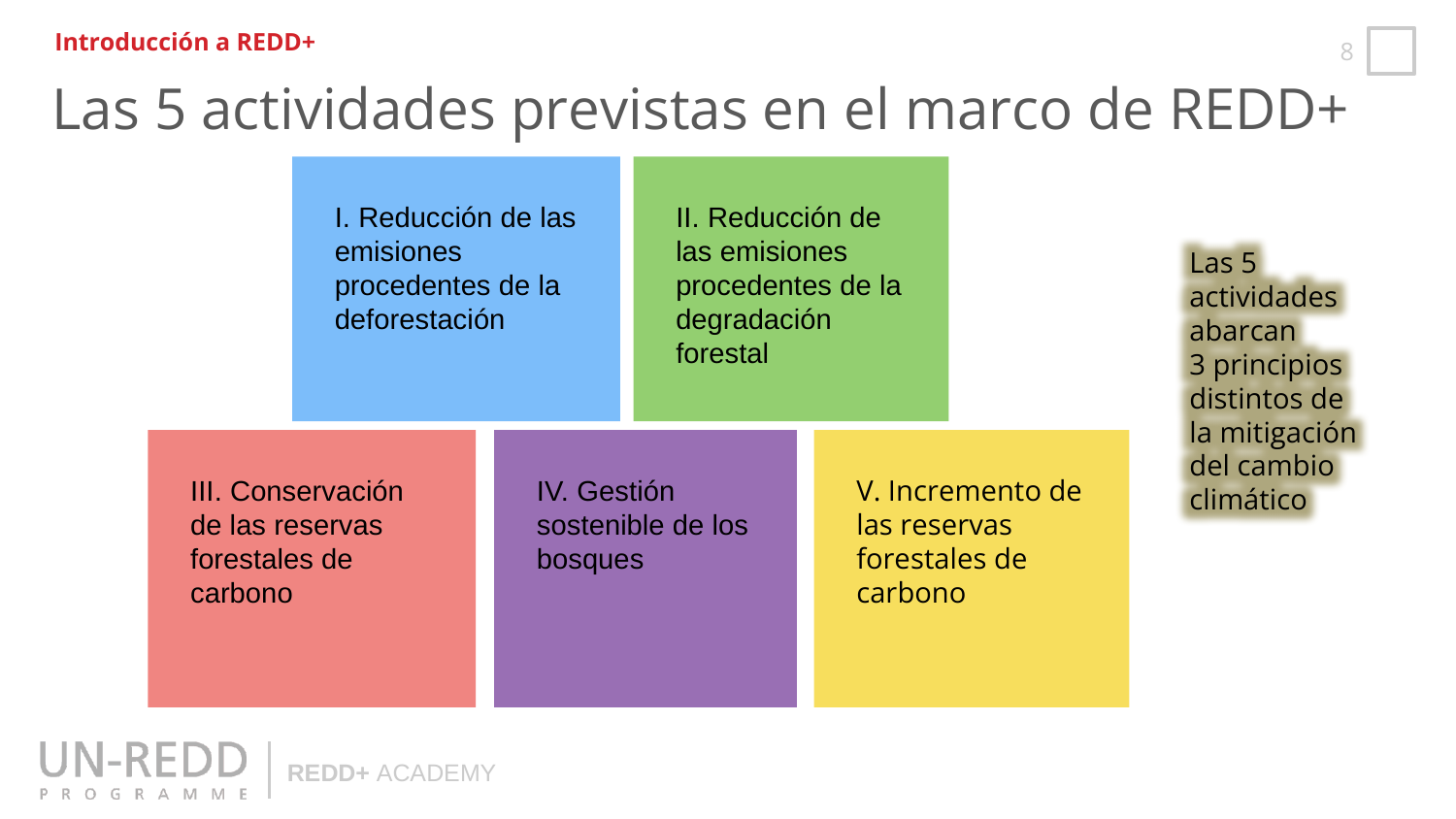

Introducción a REDD+
Las 5 actividades previstas en el marco de REDD+
I. Reducción de las emisiones procedentes de la deforestación
II. Reducción de las emisiones procedentes de la degradación forestal
Las 5 actividades abarcan
3 principios distintos de la mitigación del cambio climático
III. Conservación de las reservas forestales de carbono
IV. Gestión sostenible de los bosques
V. Incremento de las reservas forestales de carbono